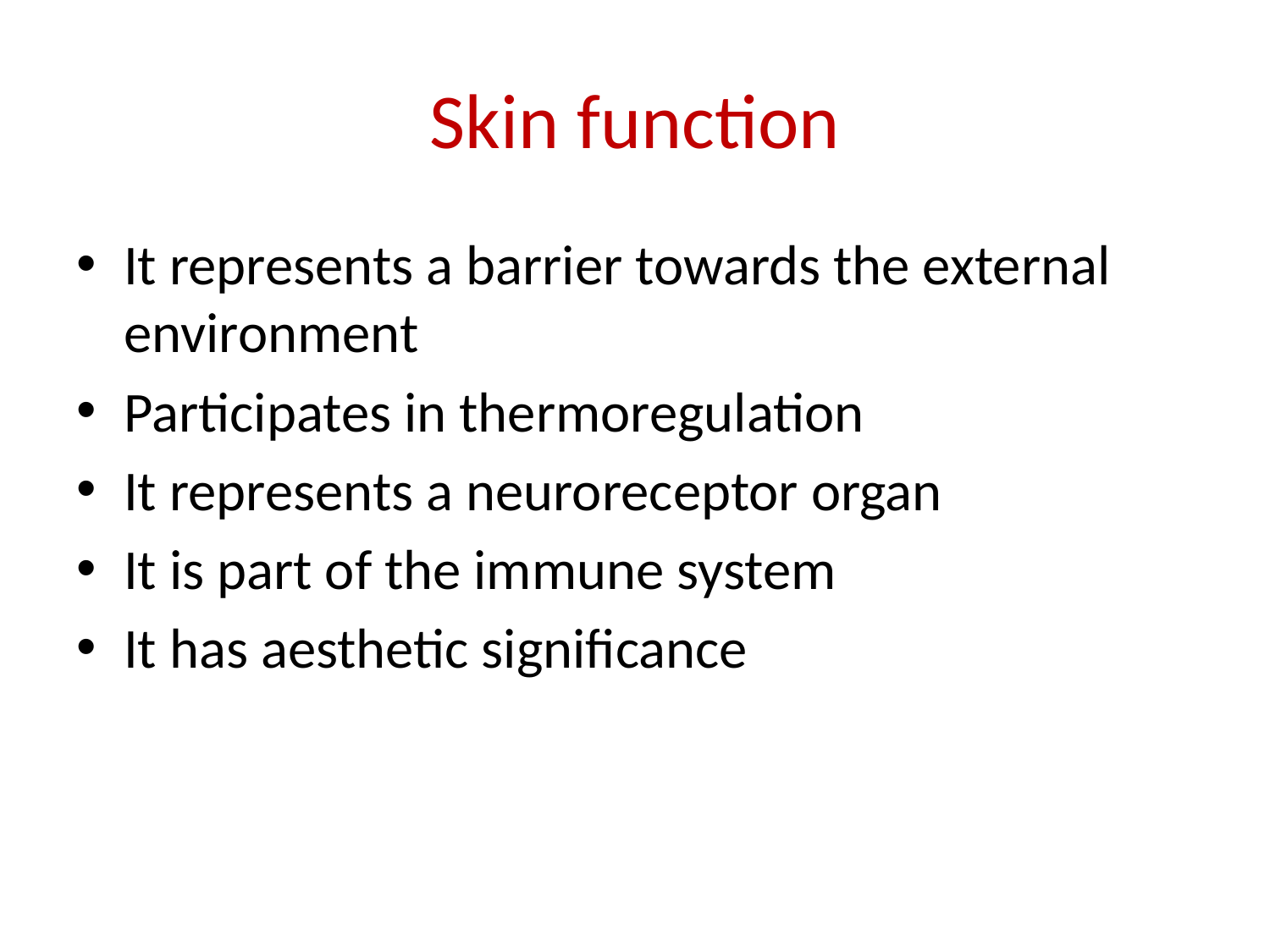

# Skin function
It represents a barrier towards the external environment
Participates in thermoregulation
It represents a neuroreceptor organ
It is part of the immune system
It has aesthetic significance